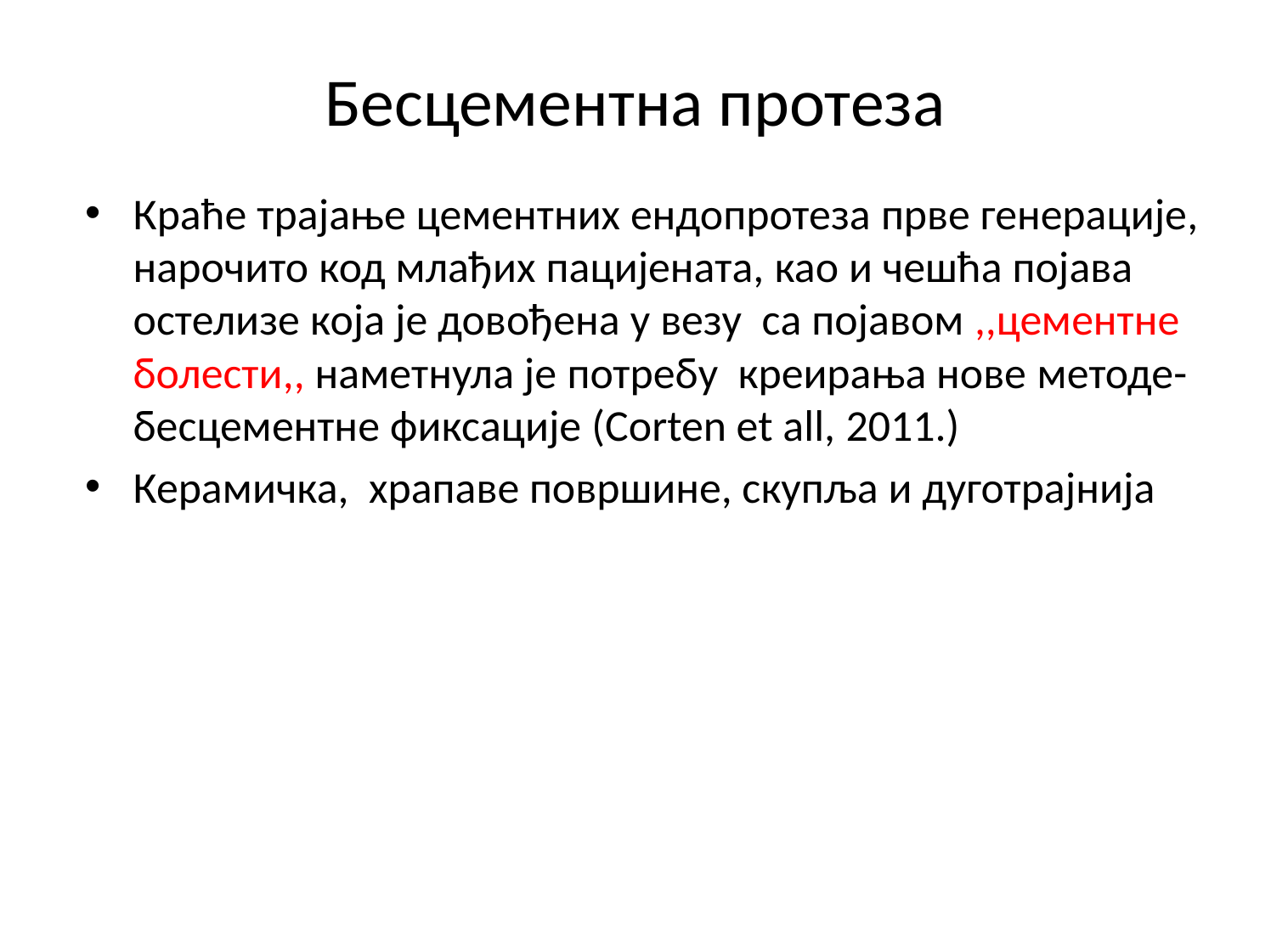

# Бесцементна протеза
Краће трајање цементних ендопротеза прве генерације, нарочито код млађих пацијената, као и чешћа појава остелизе која је довођена у везу  са појавом ,,цементне болести,, наметнула је потребу  креирања нове методе- бесцементне фиксације (Corten et all, 2011.)
Керамичка,  храпаве површине, скупља и дуготрајнија